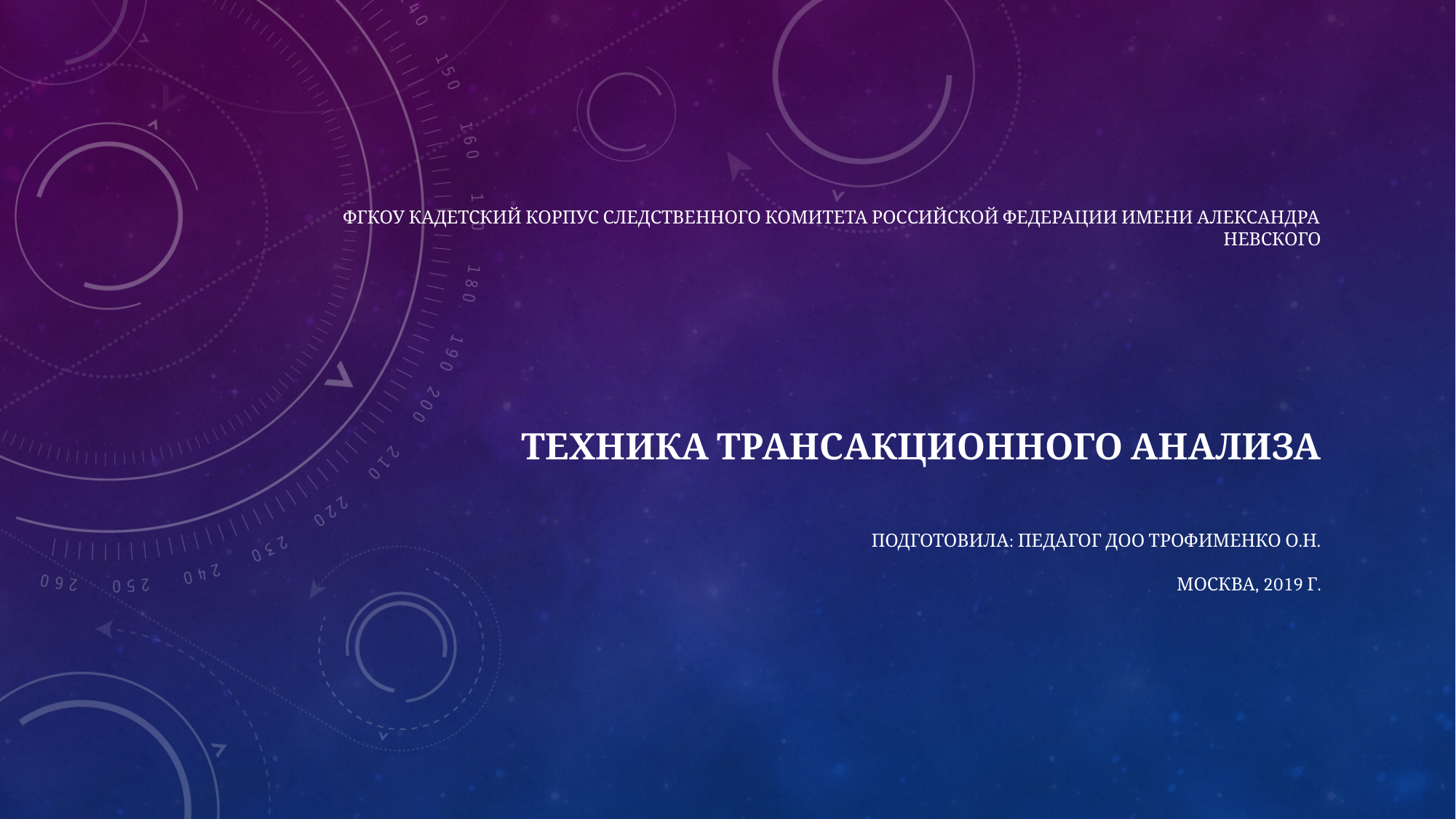

# ФГКОУ Кадетский корпус следственного комитета российской федерации имени александра невского техника трансакционного анализа
 подготовила: педагог ДОО Трофименко О.Н.
Москва, 2019 г.